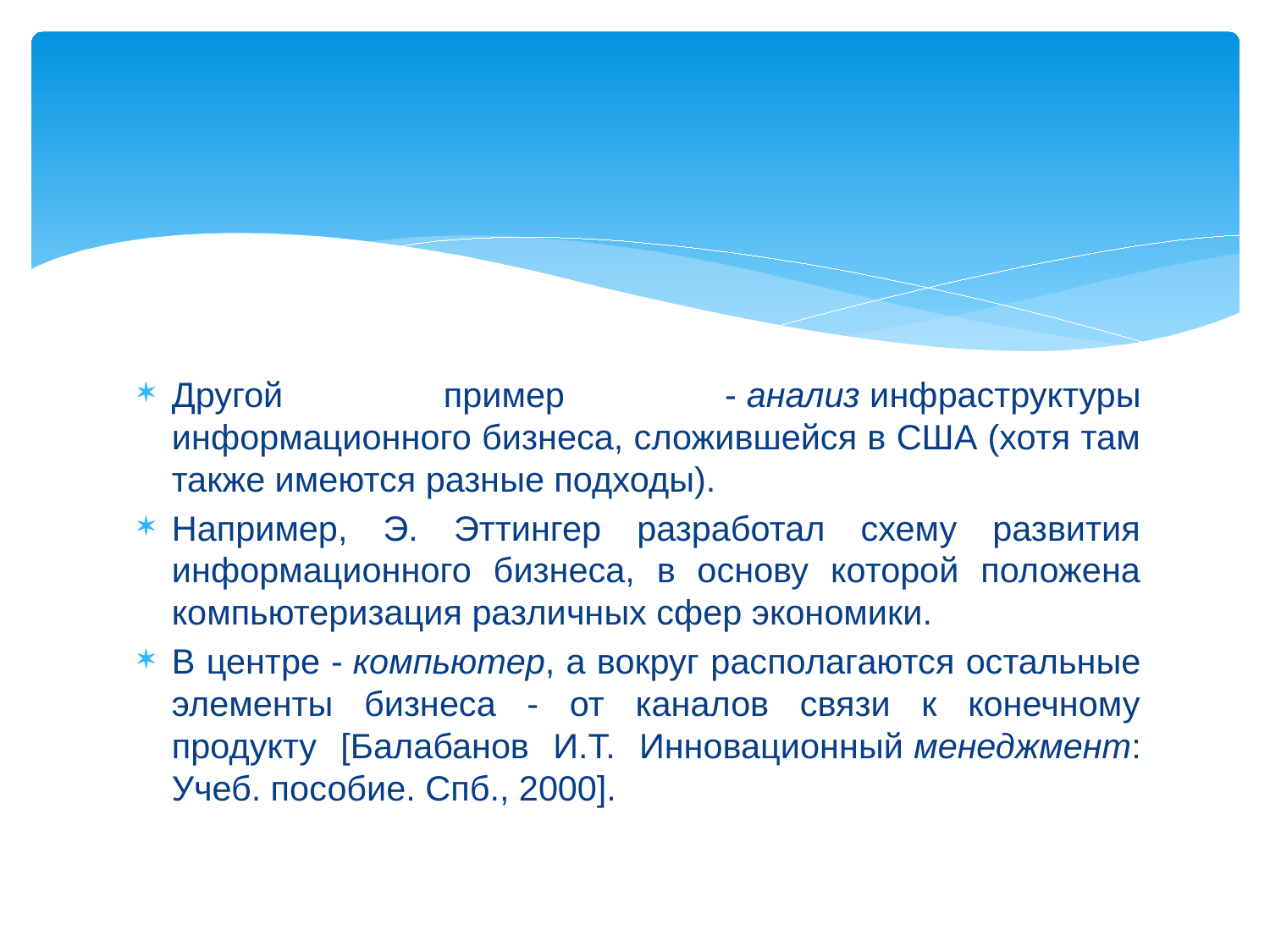

Другой пример - анализ инфраструктуры информационного бизнеса, сложившейся в США (хотя там также имеются разные подходы).
Например, Э. Эттингер разработал схему развития информационного бизнеса, в основу которой положена компьютеризация различных сфер экономики.
В центре - компьютер, а вокруг располагаются остальные элементы бизнеса - от каналов связи к конечному продукту [Балабанов И.Т. Инновационный менеджмент: Учеб. пособие. Спб., 2000].